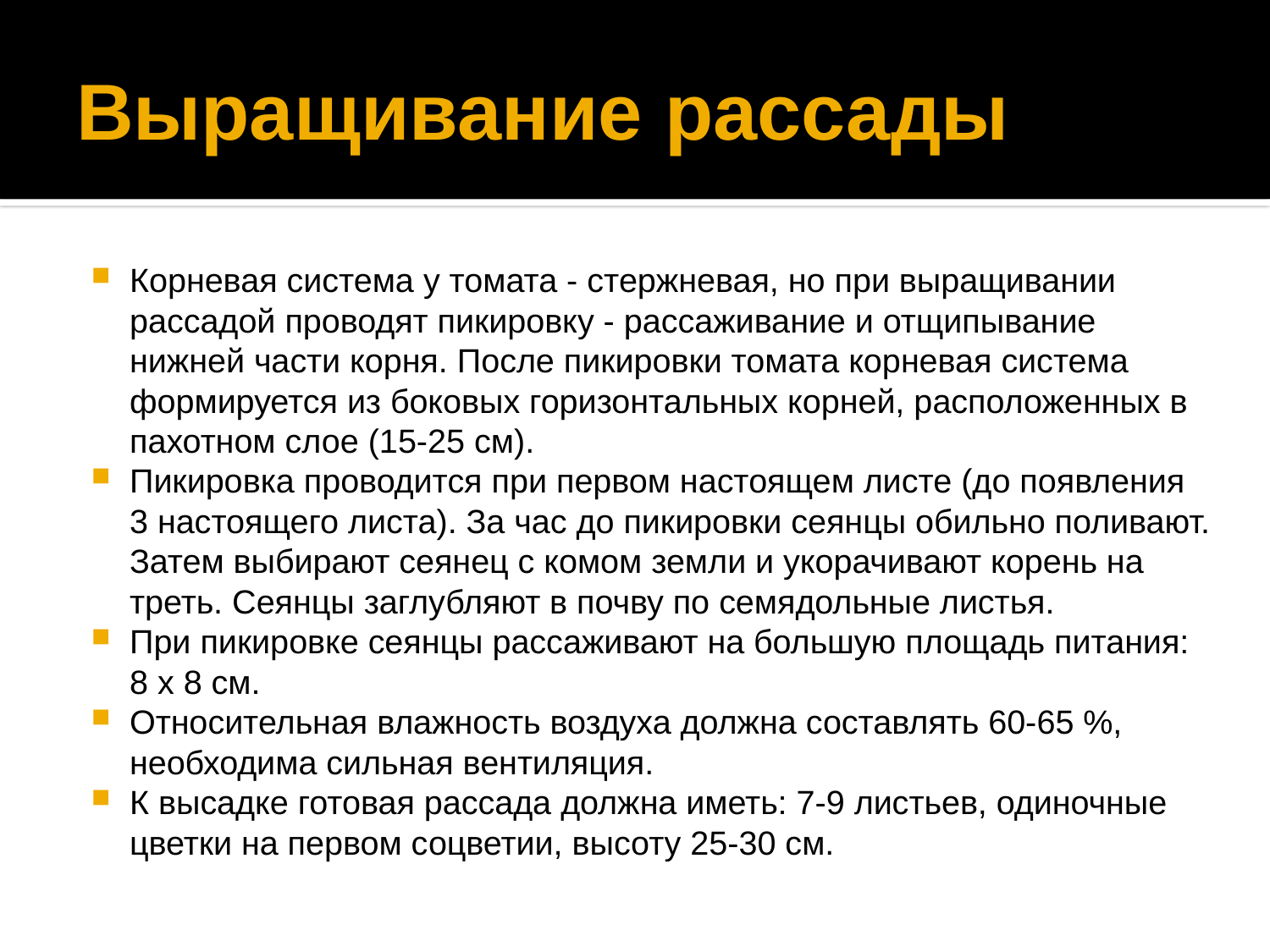

# Выращивание рассады
Корневая система у томата - стержневая, но при выращивании рассадой проводят пикировку - рассаживание и отщипывание нижней части корня. После пикировки томата корневая система формируется из боковых горизонтальных корней, расположенных в пахотном слое (15-25 см).
Пикировка проводится при первом настоящем листе (до появления 3 настоящего листа). За час до пикировки сеянцы обильно поливают. Затем выбирают сеянец с комом земли и укорачивают корень на треть. Сеянцы заглубляют в почву по семядольные листья.
При пикировке сеянцы рассаживают на большую площадь питания: 8 х 8 см.
Относительная влажность воздуха должна составлять 60-65 %, необходима сильная вентиляция.
К высадке готовая рассада должна иметь: 7-9 листьев, одиночные цветки на первом соцветии, высоту 25-30 см.